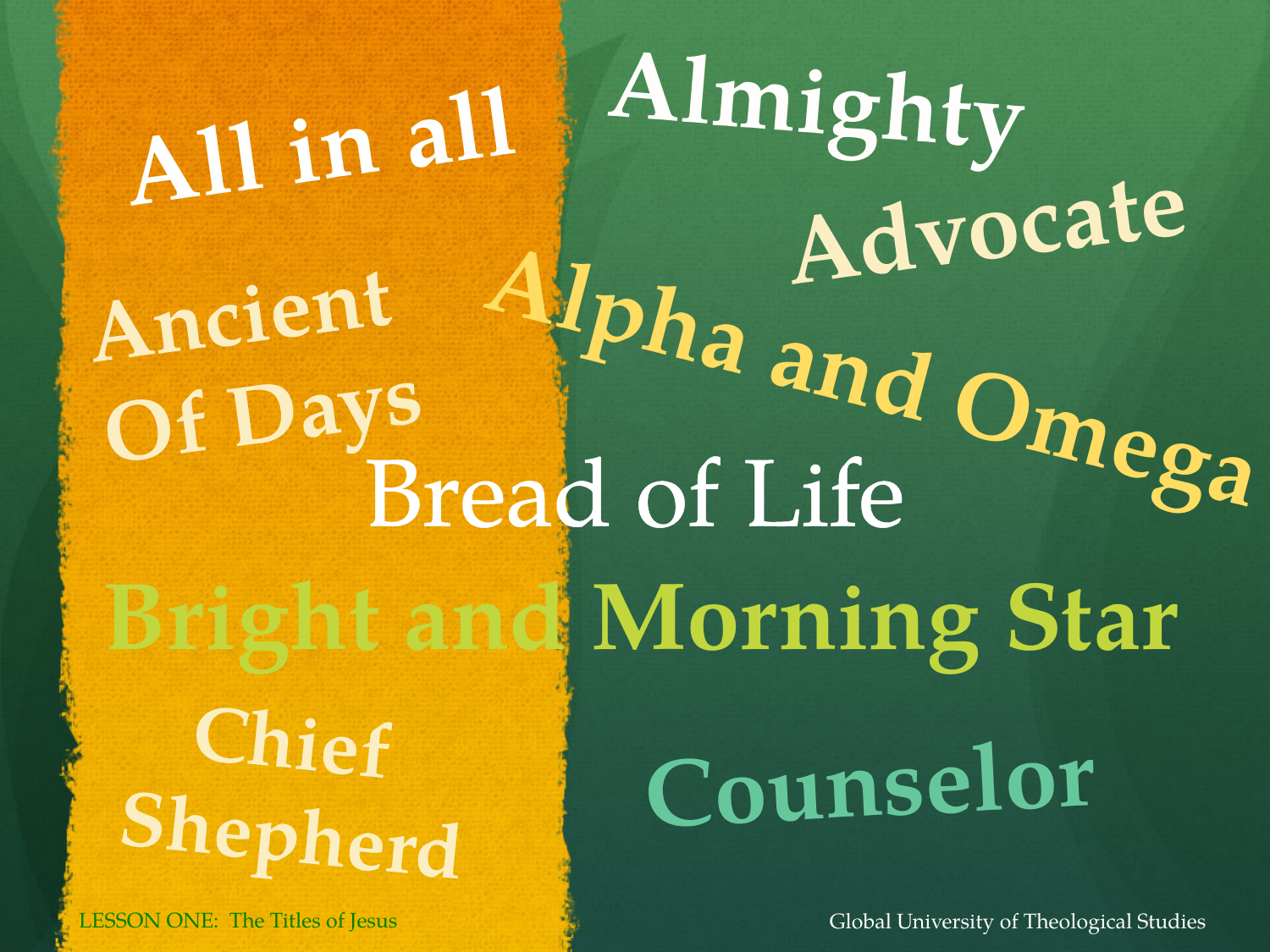

Almighty
All in all
Advocate
Ancient
Of Days
Alpha and Omega
Bread of Life
Bright and Morning Star
Chief
Shepherd
Global University of Theological Studies
Counselor
LESSON ONE:  The Titles of Jesus